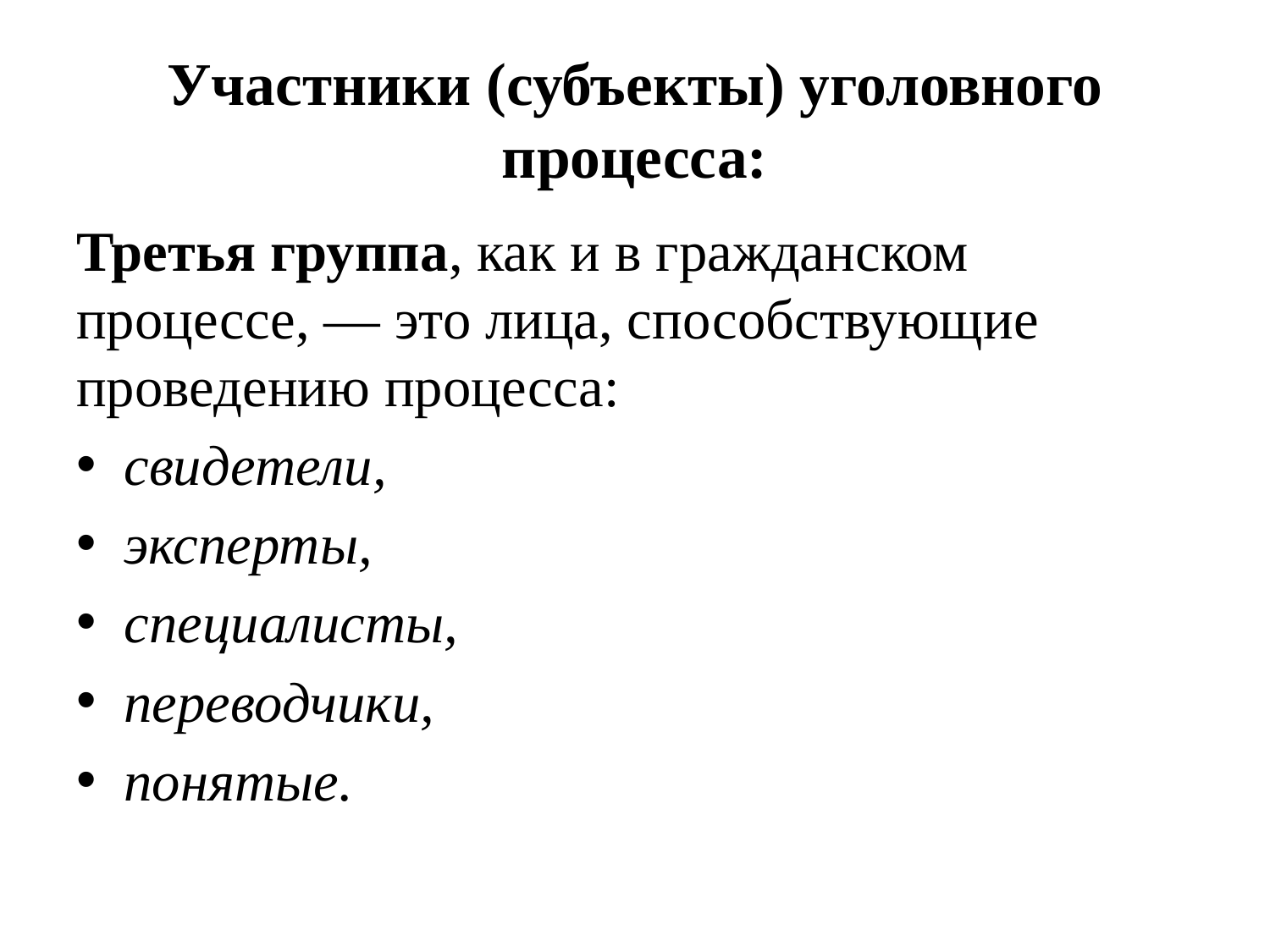

# Участники (субъекты) уголовного процесса:
Третья группа, как и в гражданском процессе, — это лица, способствующие проведению процесса:
свидетели,
эксперты,
специалисты,
переводчики,
понятые.